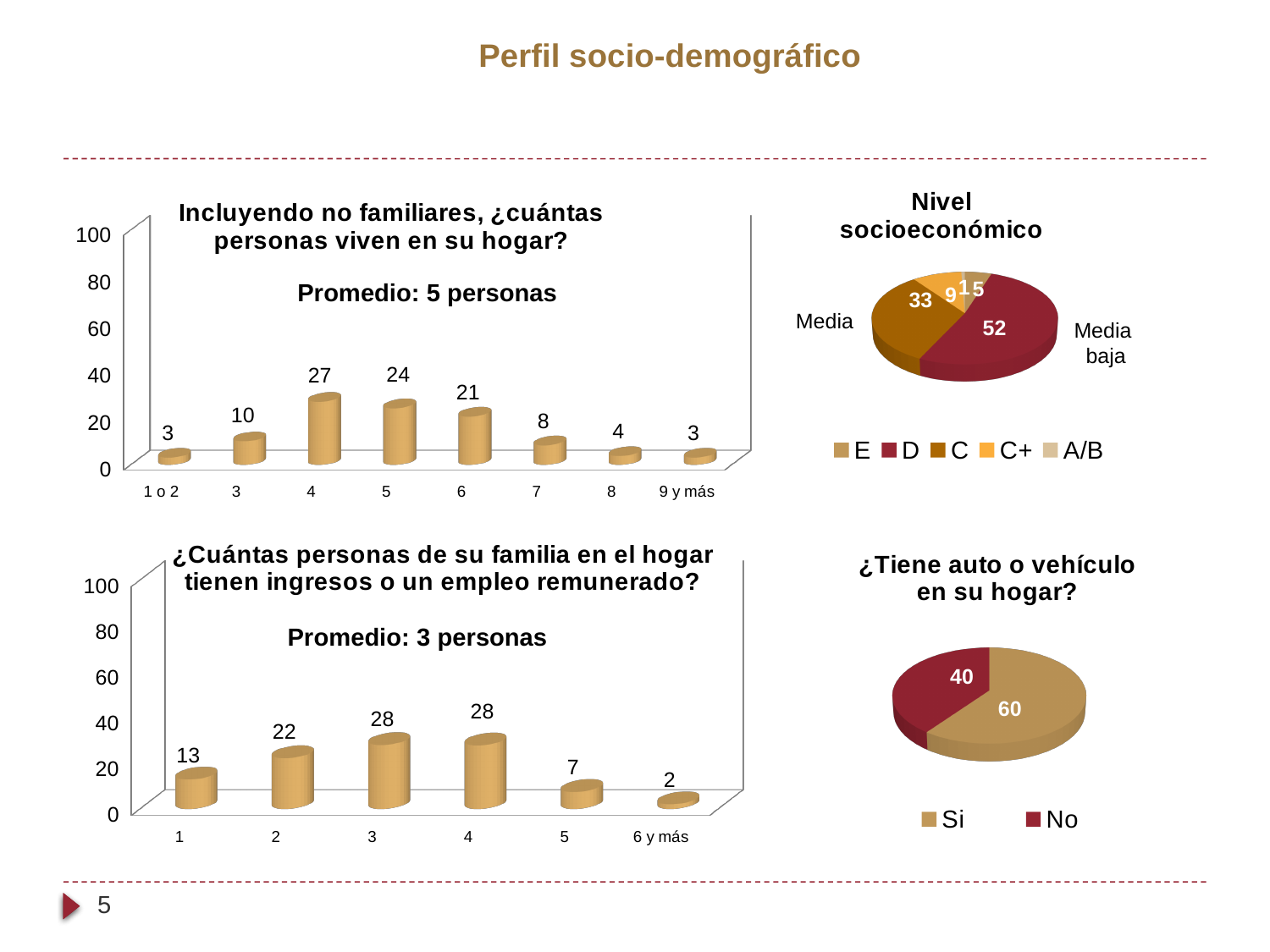

# Perfil socio-demográfico

[unsupported chart]

[unsupported chart]

Promedio: 5 personas
Media
Media
baja

[unsupported chart]

[unsupported chart]

Promedio: 3 personas
5